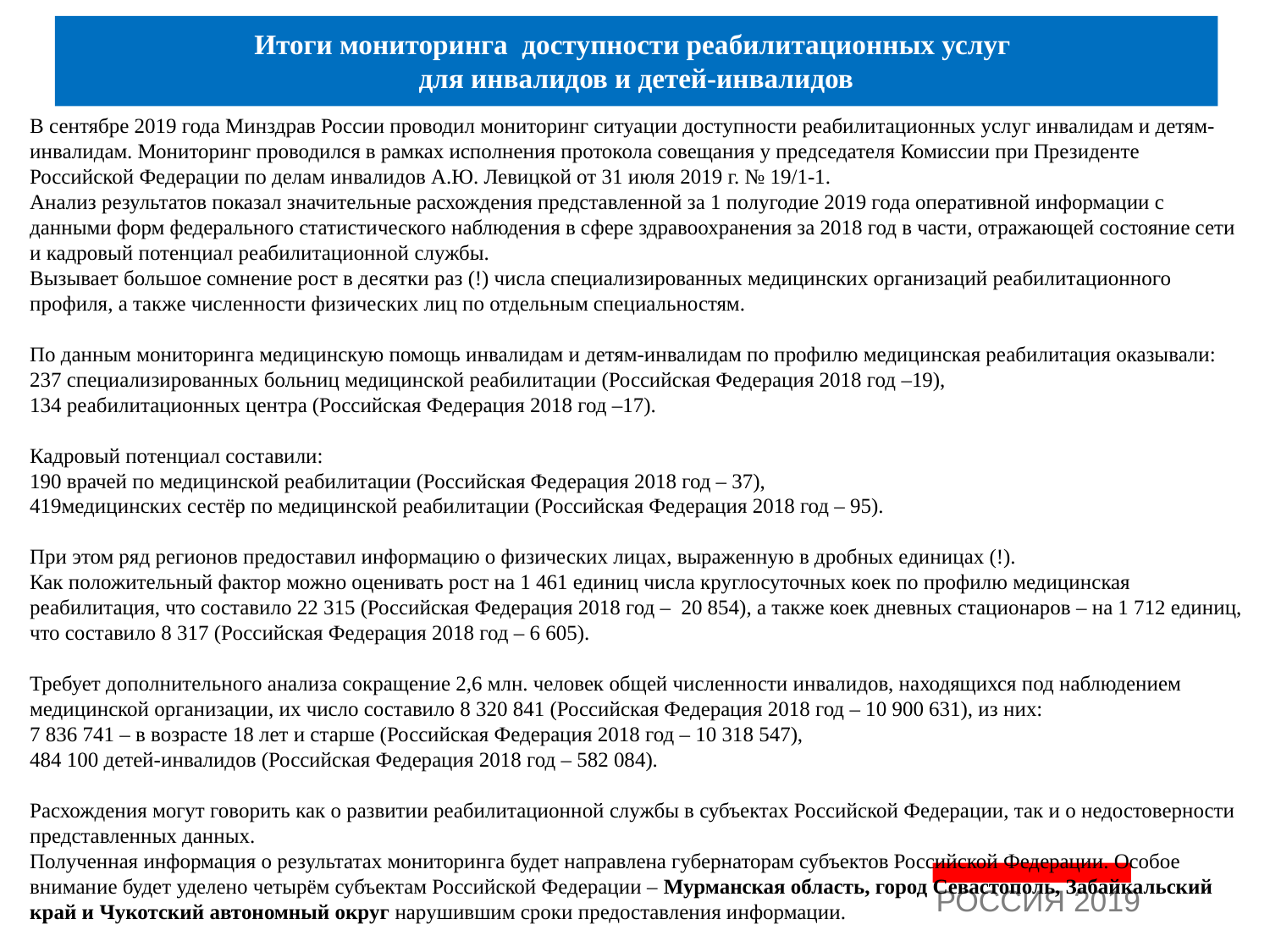

# Итоги мониторинга  доступности реабилитационных услуг для инвалидов и детей-инвалидов
В сентябре 2019 года Минздрав России проводил мониторинг ситуации доступности реабилитационных услуг инвалидам и детям-инвалидам. Мониторинг проводился в рамках исполнения протокола совещания у председателя Комиссии при Президенте Российской Федерации по делам инвалидов А.Ю. Левицкой от 31 июля 2019 г. № 19/1-1.
Анализ результатов показал значительные расхождения представленной за 1 полугодие 2019 года оперативной информации с данными форм федерального статистического наблюдения в сфере здравоохранения за 2018 год в части, отражающей состояние сети и кадровый потенциал реабилитационной службы.
Вызывает большое сомнение рост в десятки раз (!) числа специализированных медицинских организаций реабилитационного профиля, а также численности физических лиц по отдельным специальностям.

По данным мониторинга медицинскую помощь инвалидам и детям-инвалидам по профилю медицинская реабилитация оказывали:
237 специализированных больниц медицинской реабилитации (Российская Федерация 2018 год –19),
134 реабилитационных центра (Российская Федерация 2018 год –17).

Кадровый потенциал составили:
190 врачей по медицинской реабилитации (Российская Федерация 2018 год – 37),
медицинских сестёр по медицинской реабилитации (Российская Федерация 2018 год – 95).

При этом ряд регионов предоставил информацию о физических лицах, выраженную в дробных единицах (!).
Как положительный фактор можно оценивать рост на 1 461 единиц числа круглосуточных коек по профилю медицинская реабилитация, что составило 22 315 (Российская Федерация 2018 год –  20 854), а также коек дневных стационаров – на 1 712 единиц, что составило 8 317 (Российская Федерация 2018 год – 6 605).

Требует дополнительного анализа сокращение 2,6 млн. человек общей численности инвалидов, находящихся под наблюдением медицинской организации, их число составило 8 320 841 (Российская Федерация 2018 год – 10 900 631), из них:
7 836 741 – в возрасте 18 лет и старше (Российская Федерация 2018 год – 10 318 547),
484 100 детей-инвалидов (Российская Федерация 2018 год – 582 084).

Расхождения могут говорить как о развитии реабилитационной службы в субъектах Российской Федерации, так и о недостоверности представленных данных.
Полученная информация о результатах мониторинга будет направлена губернаторам субъектов Российской Федерации. Особое внимание будет уделено четырём субъектам Российской Федерации – Мурманская область, город Севастополь, Забайкальский край и Чукотский автономный округ нарушившим сроки предоставления информации.
РОССИЯ 2019